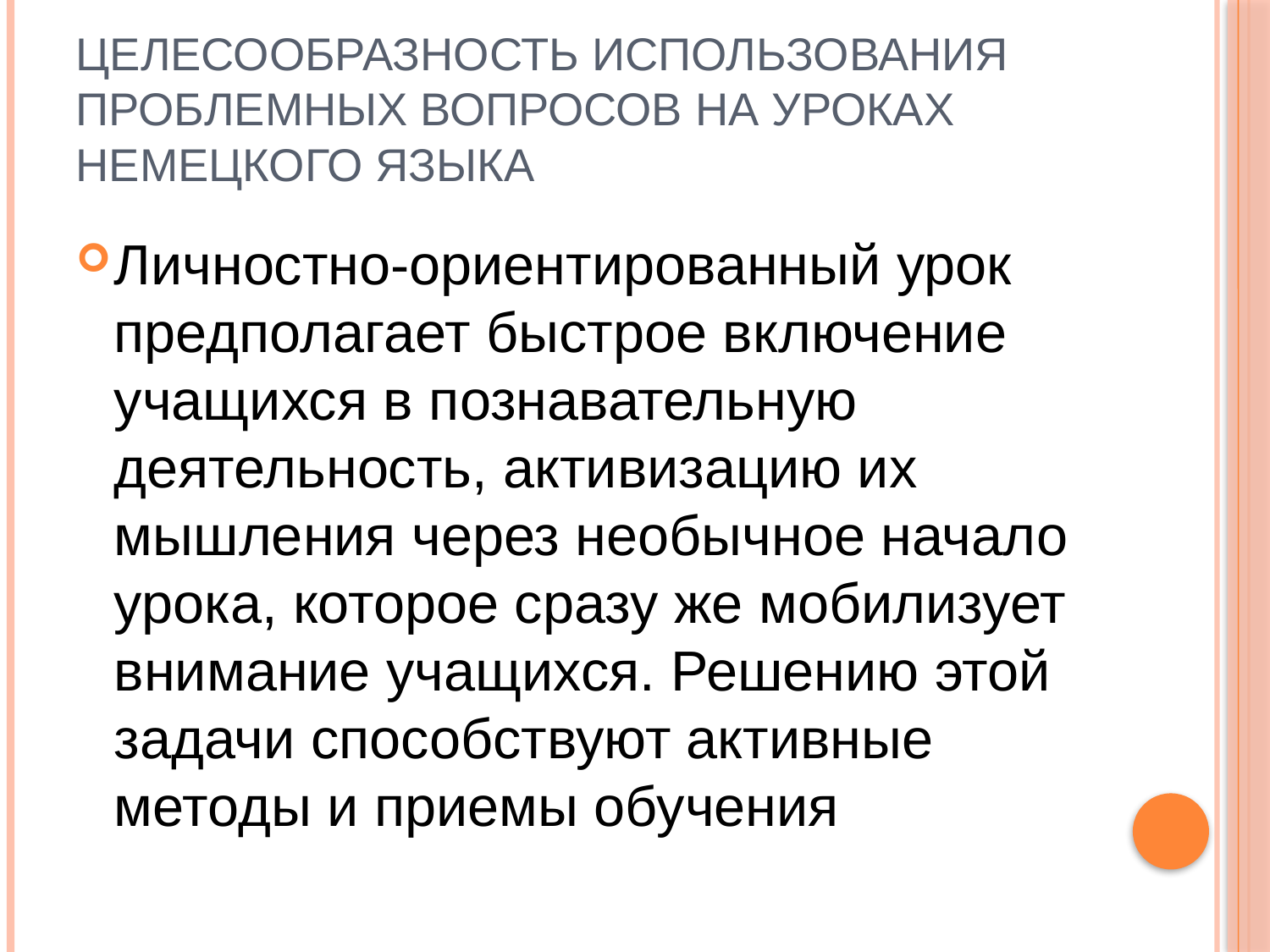

# Целесообразность использования проблемных вопросов на уроках немецкого языка
Личностно-ориентированный урок предполагает быстрое включение учащихся в познавательную деятельность, активизацию их мышления через необычное начало урока, которое сразу же мобилизует внимание учащихся. Решению этой задачи способствуют активные методы и приемы обучения